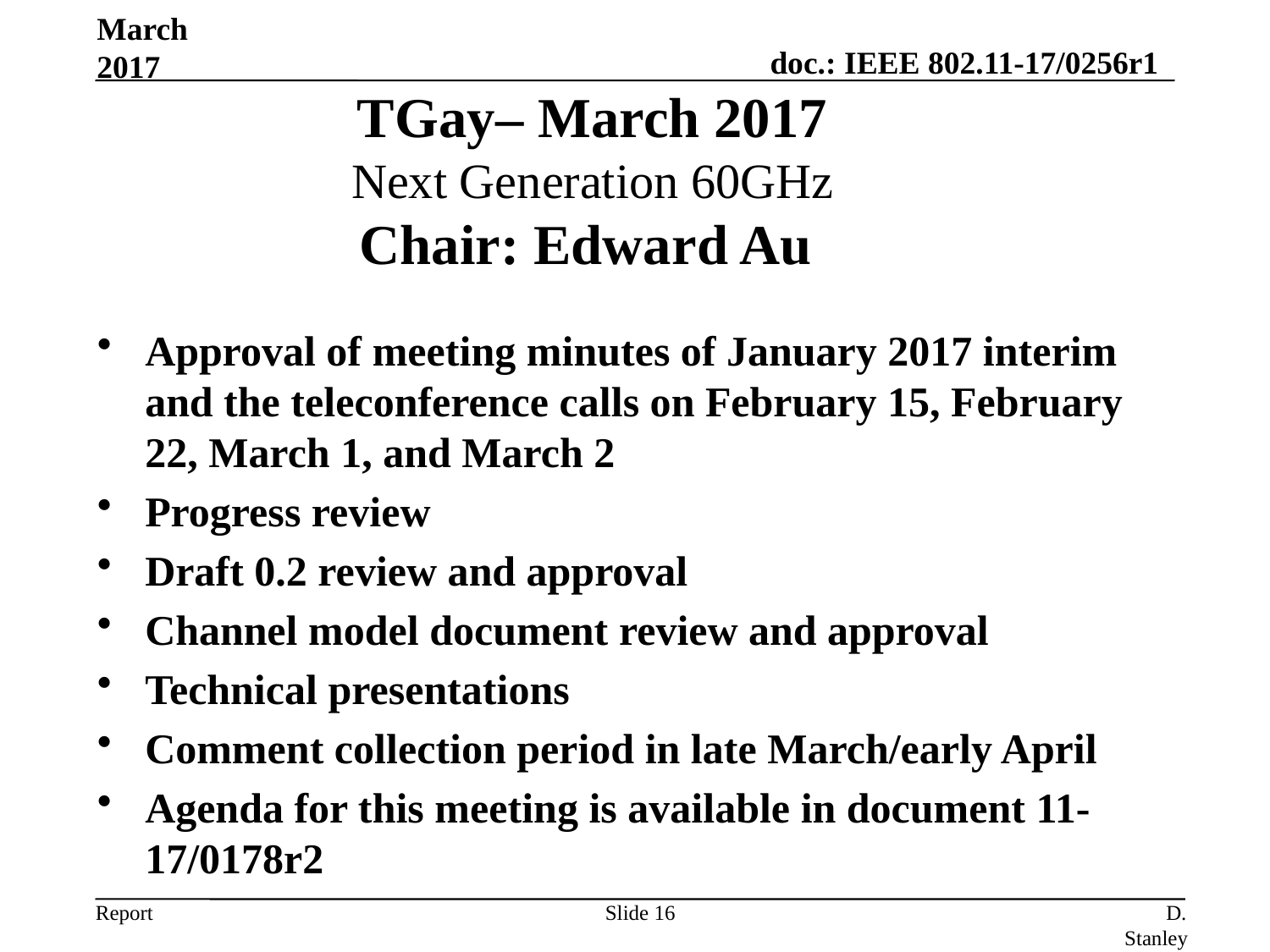

March 2017
TGay– March 2017
Next Generation 60GHz
Chair: Edward Au
Approval of meeting minutes of January 2017 interim and the teleconference calls on February 15, February 22, March 1, and March 2
Progress review
Draft 0.2 review and approval
Channel model document review and approval
Technical presentations
Comment collection period in late March/early April
Agenda for this meeting is available in document 11-17/0178r2
Slide 16
D. Stanley, HP Enterprise